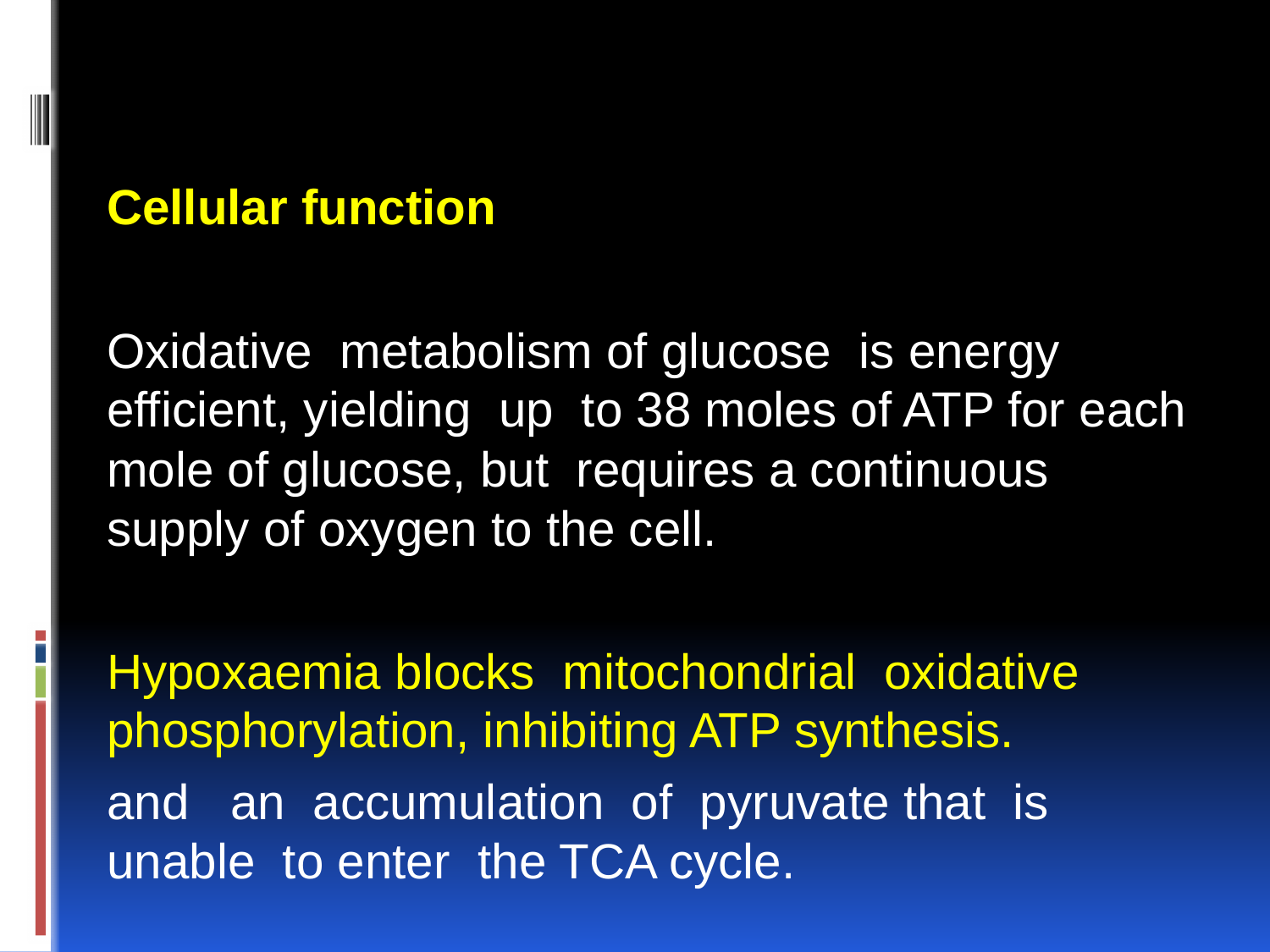

Cellular function

Oxidative  metabolism of glucose  is energy  efficient, yielding  up  to 38 moles of ATP for each mole of glucose, but  requires a continuous supply of oxygen to the cell.

Hypoxaemia blocks  mitochondrial  oxidative  phosphorylation, inhibiting ATP synthesis.
and   an  accumulation  of  pyruvate that  is unable  to enter  the TCA cycle.